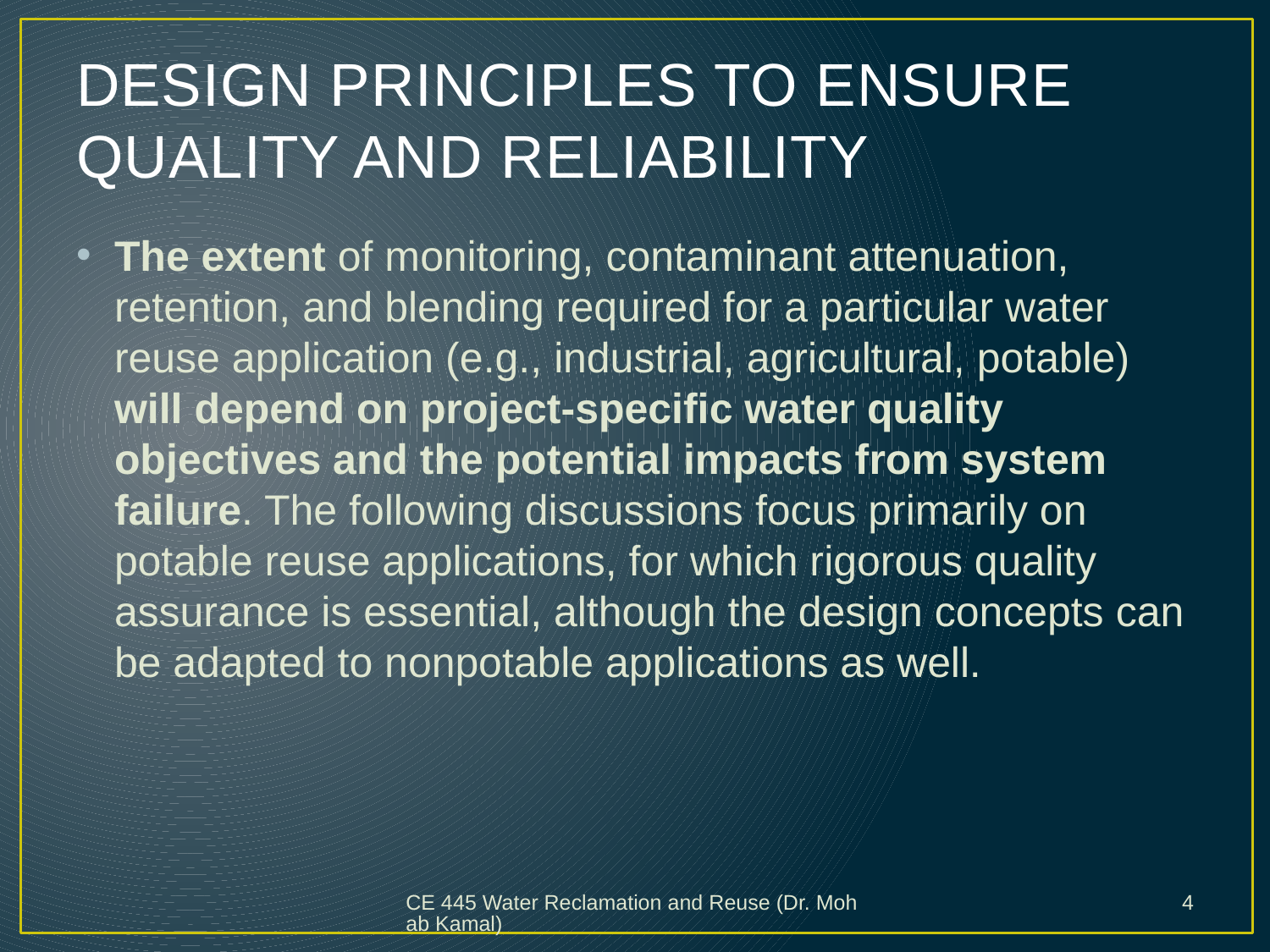

# DESIGN PRINCIPLES TO ENSURE QUALITY AND RELIABILITY
The extent of monitoring, contaminant attenuation, retention, and blending required for a particular water reuse application (e.g., industrial, agricultural, potable) will depend on project-specific water quality objectives and the potential impacts from system failure. The following discussions focus primarily on potable reuse applications, for which rigorous quality assurance is essential, although the design concepts can be adapted to nonpotable applications as well.
CE 445 Water Reclamation and Reuse (Dr. Mohab Kamal)
4